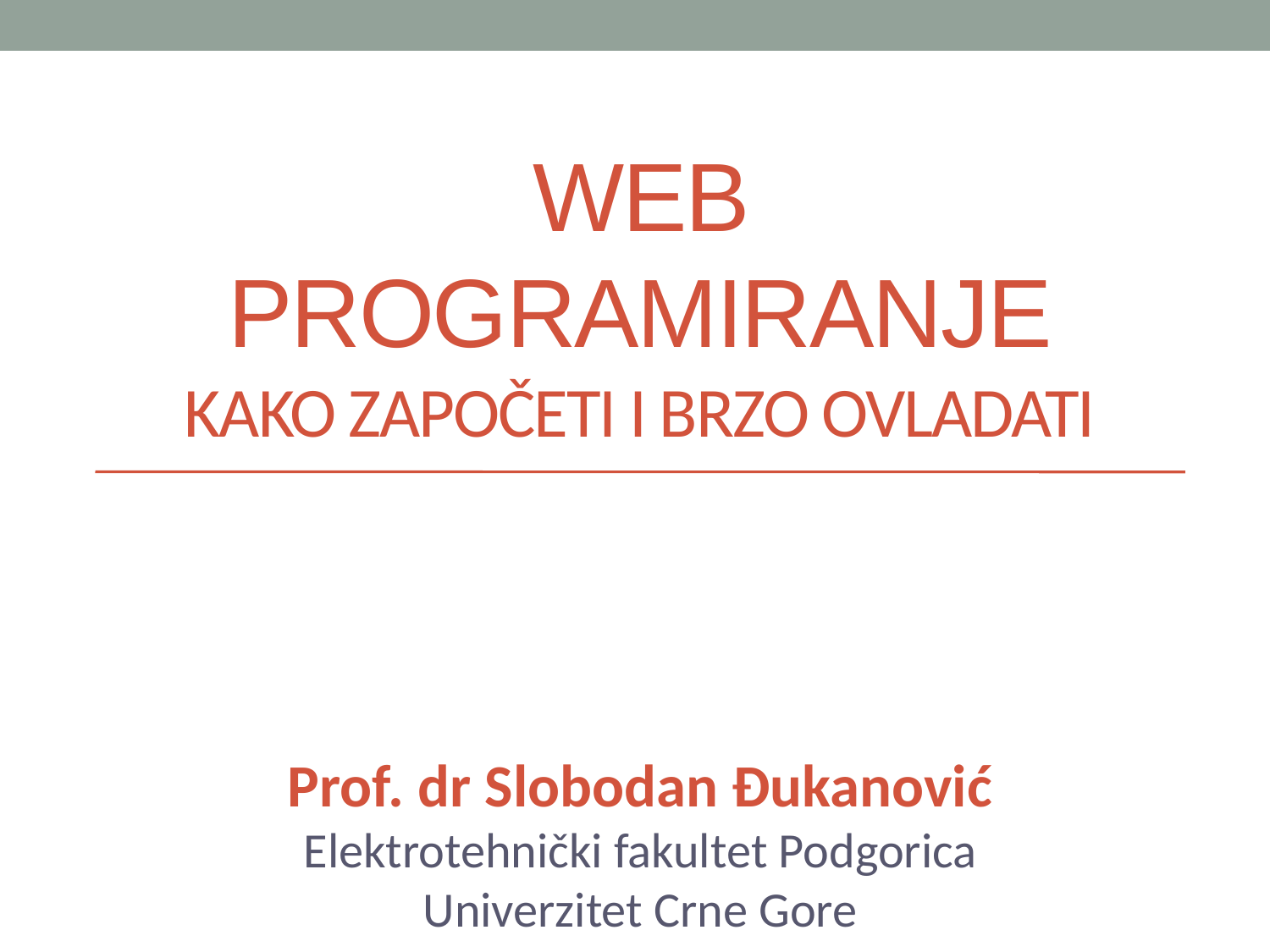

# web programiranje Kako započeti i brzo ovladati
Prof. dr Slobodan Đukanović
Elektrotehnički fakultet Podgorica
Univerzitet Crne Gore